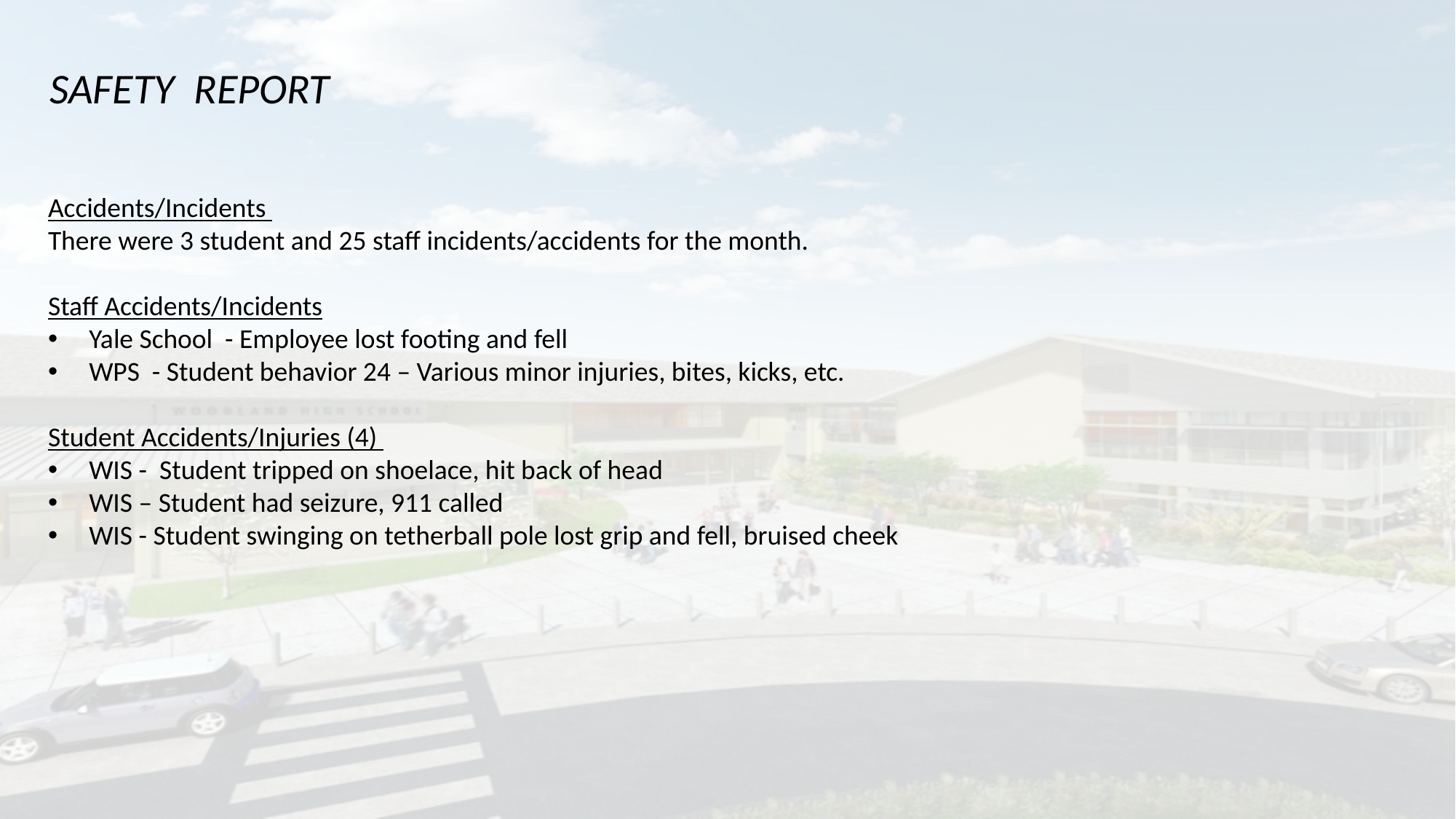

SAFETY  REPORT

Accidents/Incidents
There were 3 student and 25 staff incidents/accidents for the month.

Staff Accidents/Incidents
Yale School  - Employee lost footing and fell
WPS  - Student behavior 24 – Various minor injuries, bites, kicks, etc.

Student Accidents/Injuries (4)
WIS -  Student tripped on shoelace, hit back of head
WIS – Student had seizure, 911 called
WIS - Student swinging on tetherball pole lost grip and fell, bruised cheek